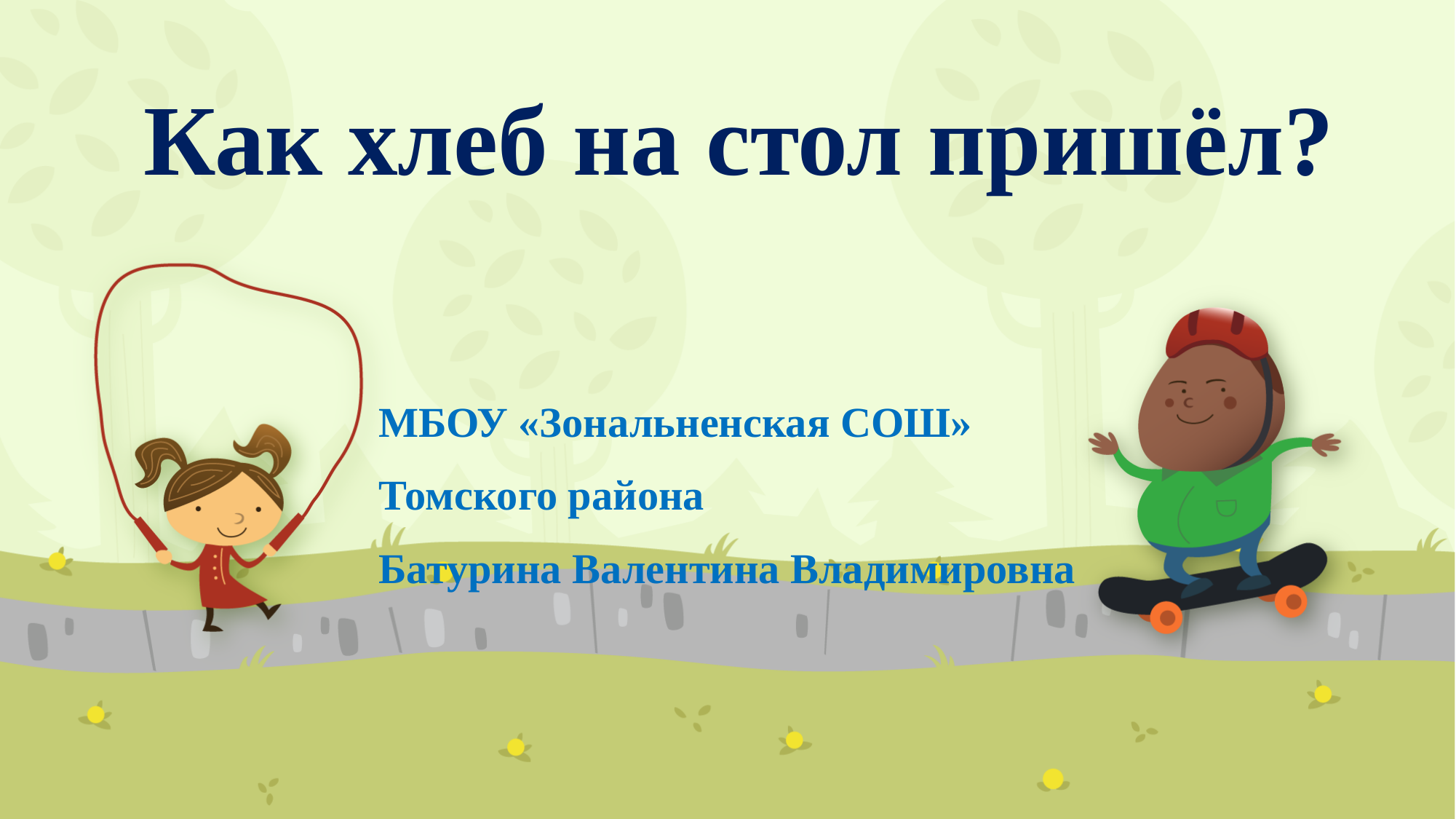

# Как хлеб на стол пришёл?
МБОУ «Зональненская СОШ»
Томского района
Батурина Валентина Владимировна